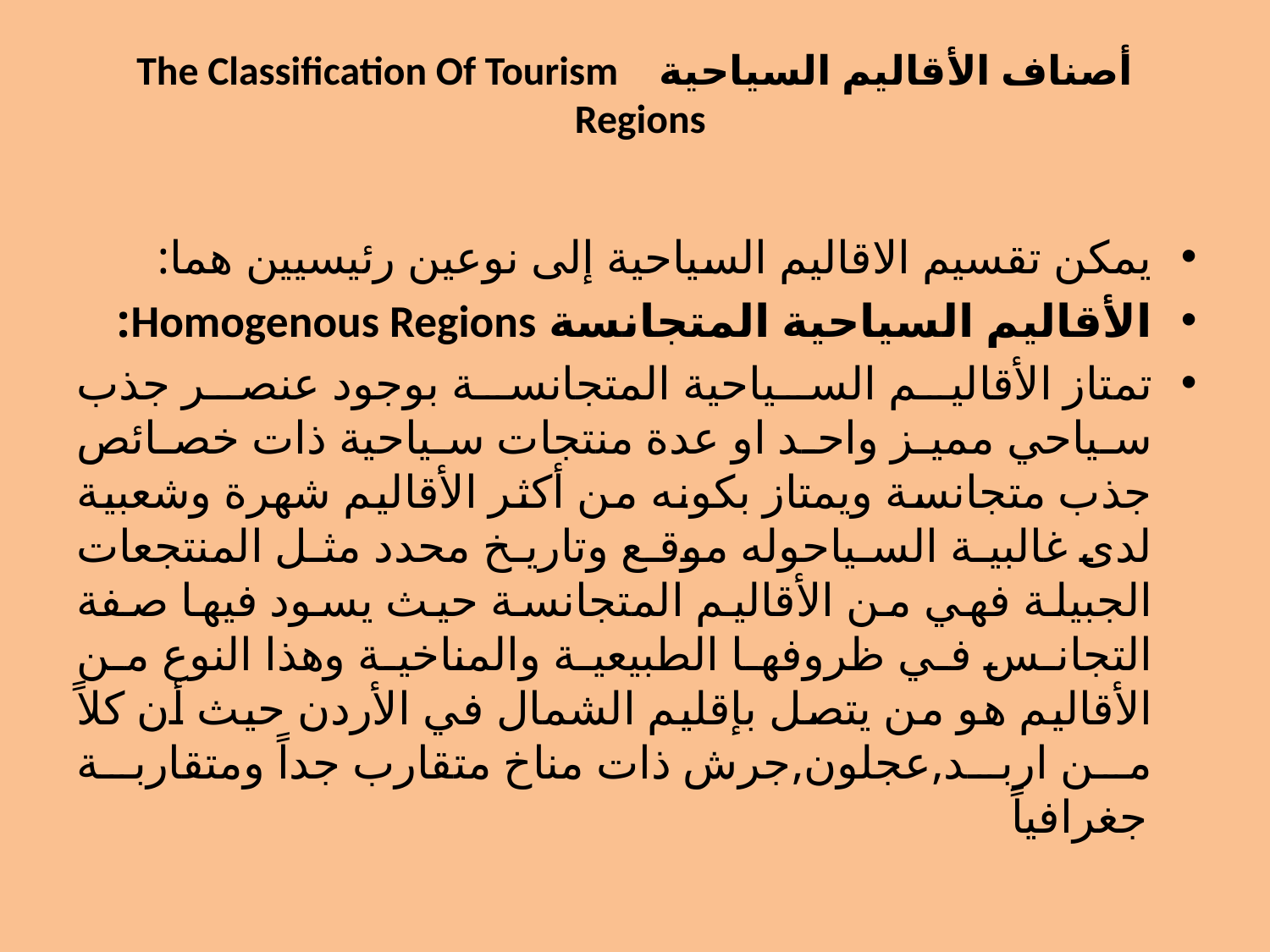

# أصناف الأقاليم السياحية   The Classification Of Tourism  Regions
يمكن تقسيم الاقاليم السياحية إلى نوعين رئيسيين هما:
الأقاليم السياحية المتجانسة Homogenous Regions:
تمتاز الأقاليم السياحية المتجانسة بوجود عنصر جذب سياحي مميز واحد او عدة منتجات سياحية ذات خصائص جذب متجانسة ويمتاز بكونه من أكثر الأقاليم شهرة وشعبية لدى غالبية السياحوله موقع وتاريخ محدد مثل المنتجعات الجبيلة فهي من الأقاليم المتجانسة حيث يسود فيها صفة التجانس في ظروفها الطبيعية والمناخية وهذا النوع من الأقاليم هو من يتصل بإقليم الشمال في الأردن حيث أن كلاً من اربد,عجلون,جرش ذات مناخ متقارب جداً ومتقاربة جغرافياً